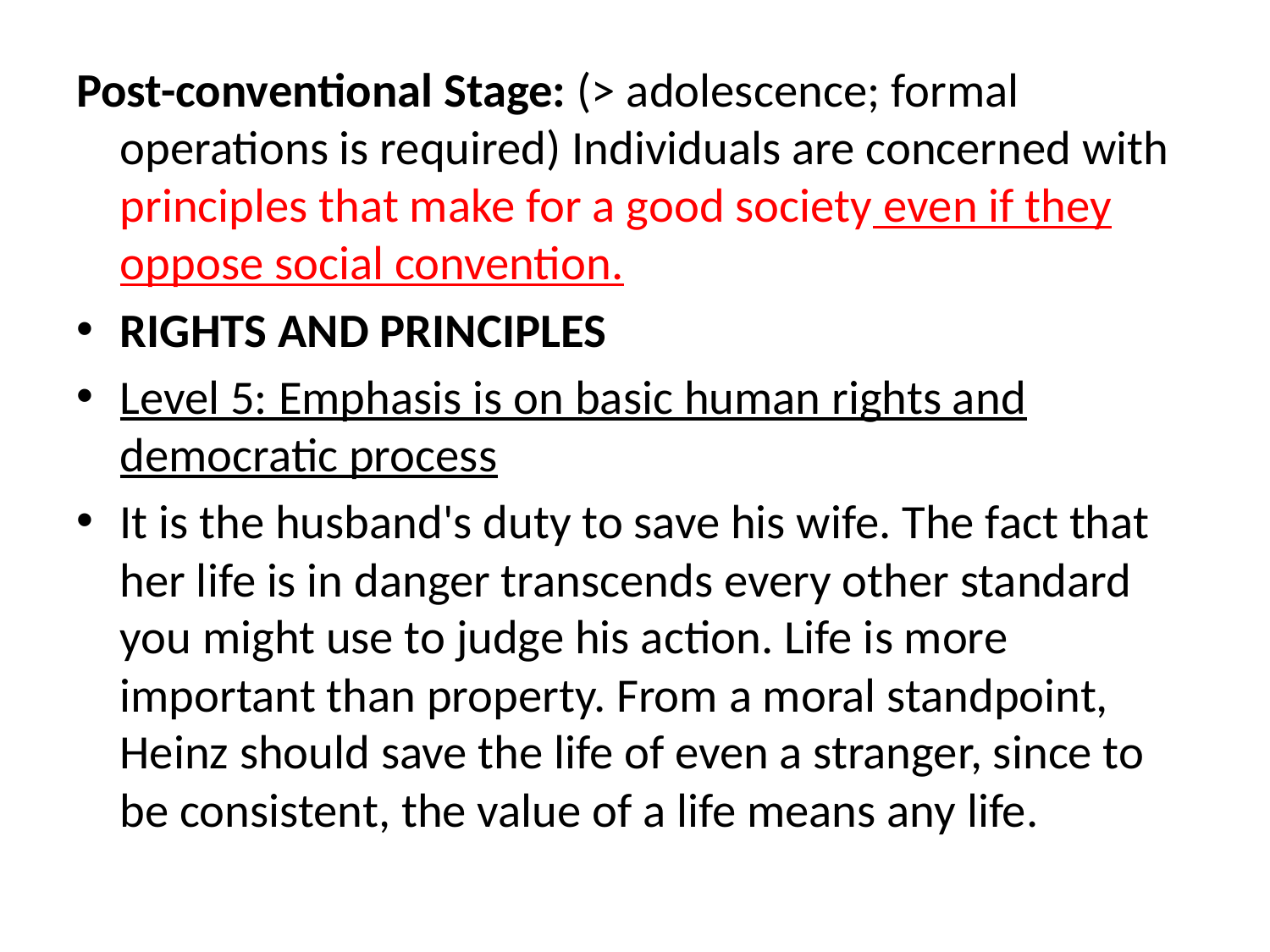

Post-conventional Stage: (> adolescence; formal operations is required) Individuals are concerned with principles that make for a good society even if they oppose social convention.
RIGHTS AND PRINCIPLES
Level 5: Emphasis is on basic human rights and democratic process
It is the husband's duty to save his wife. The fact that her life is in danger transcends every other standard you might use to judge his action. Life is more important than property. From a moral standpoint, Heinz should save the life of even a stranger, since to be consistent, the value of a life means any life.